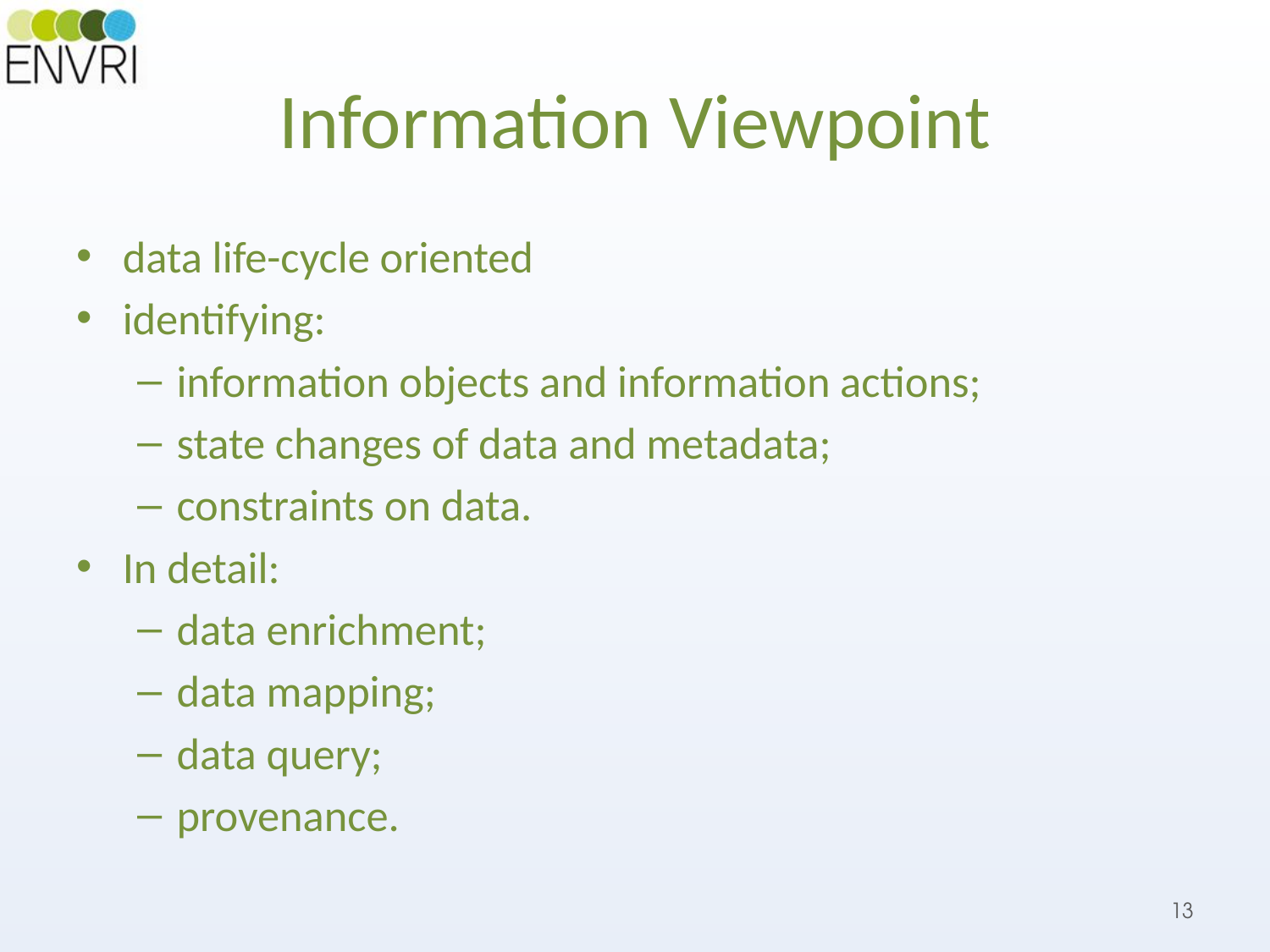

# Information Viewpoint
data life-cycle oriented
identifying:
information objects and information actions;
state changes of data and metadata;
constraints on data.
In detail:
data enrichment;
data mapping;
data query;
provenance.

13